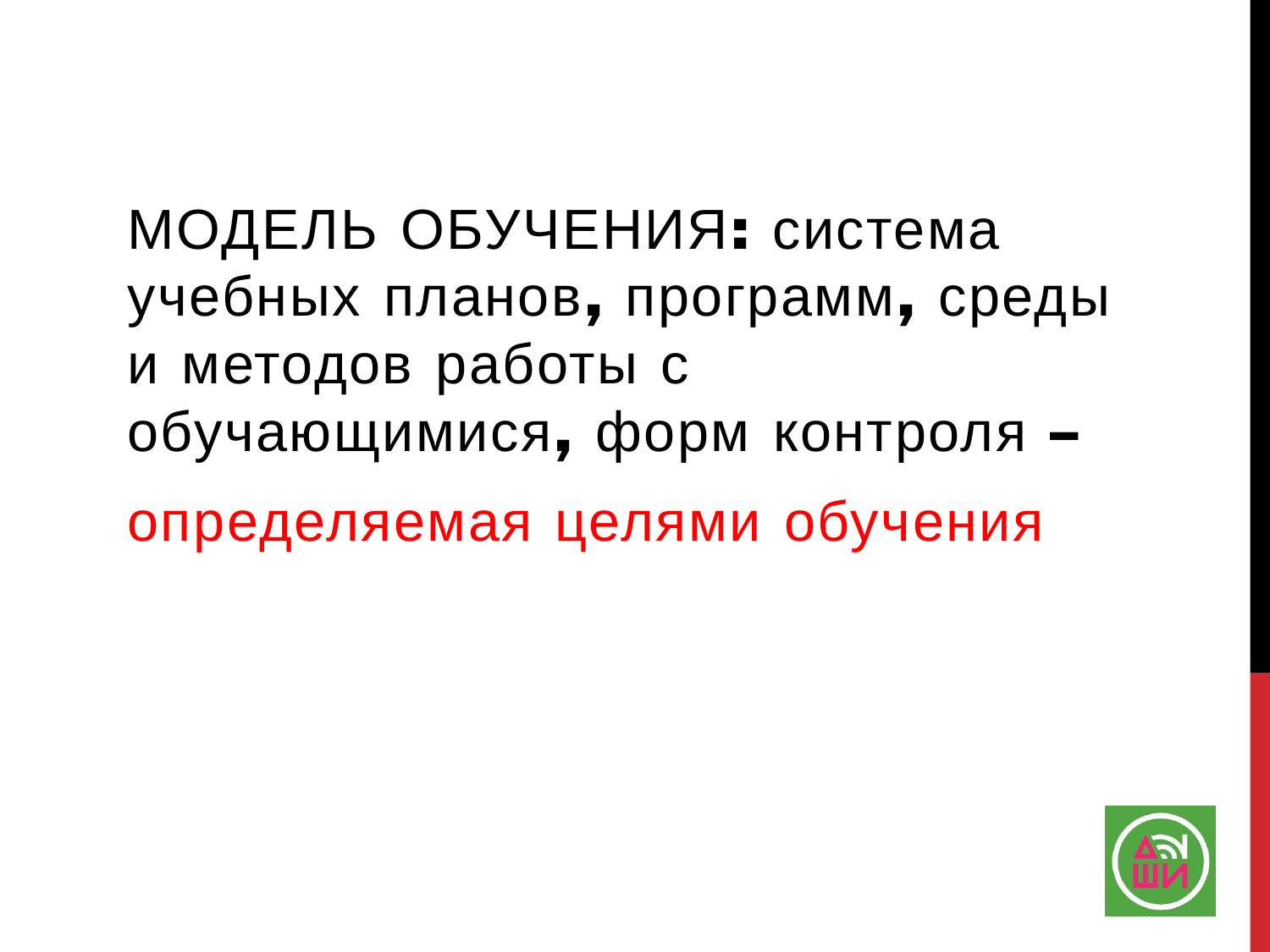

МОДЕЛЬ ОБУЧЕНИЯ: система учебных планов, программ, среды и методов работы с обучающимися, форм контроля –
определяемая целями обучения